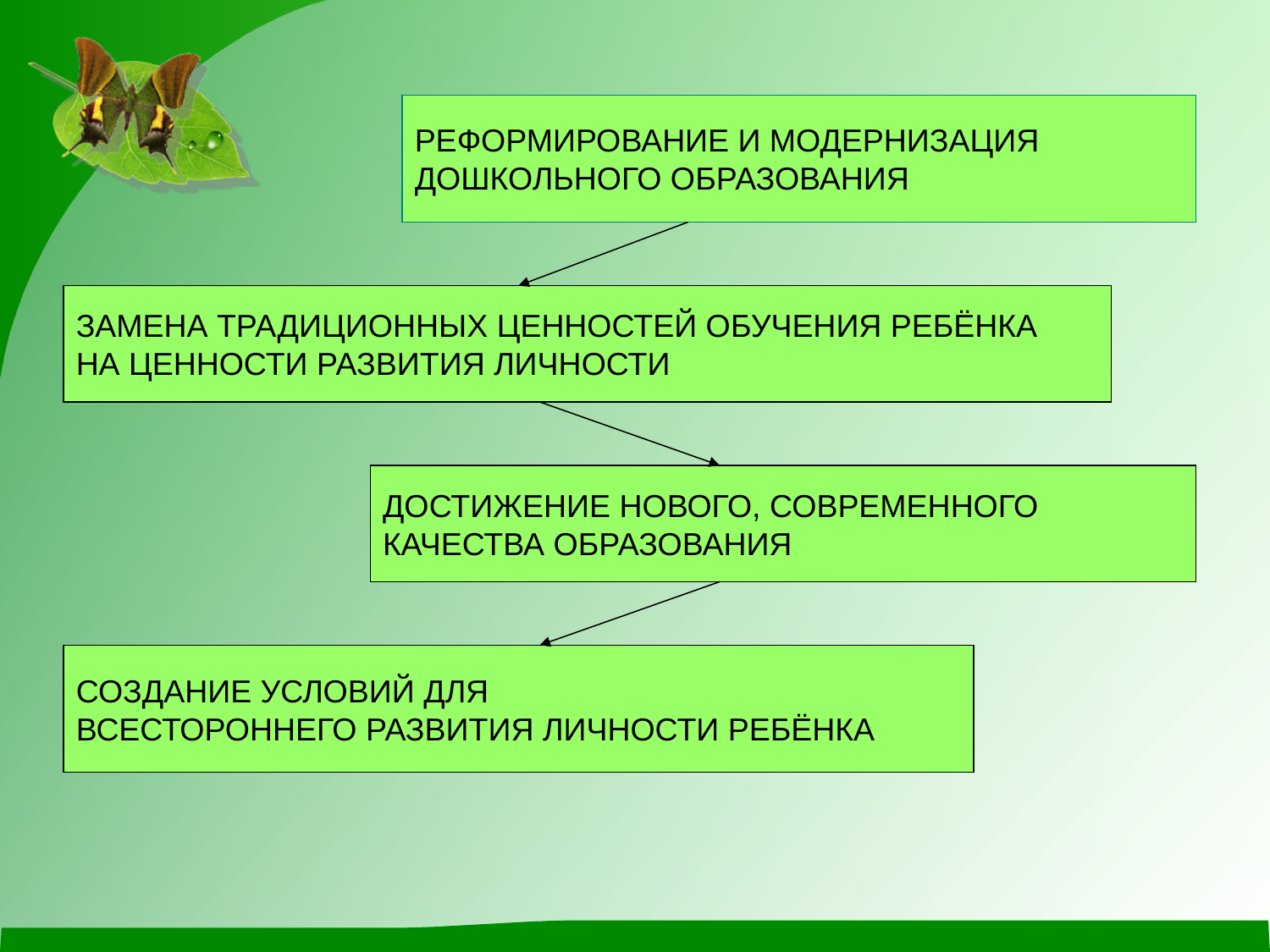

РЕФОРМИРОВАНИЕ И МОДЕРНИЗАЦИЯ
ДОШКОЛЬНОГО ОБРАЗОВАНИЯ

ЗАМЕНА ТРАДИЦИОННЫХ ЦЕННОСТЕЙ ОБУЧЕНИЯ РЕБЁНКА
НА ЦЕННОСТИ РАЗВИТИЯ ЛИЧНОСТИ

ДОСТИЖЕНИЕ НОВОГО, СОВРЕМЕННОГО
КАЧЕСТВА ОБРАЗОВАНИЯ

СОЗДАНИЕ УСЛОВИЙ ДЛЯ
ВСЕСТОРОННЕГО РАЗВИТИЯ ЛИЧНОСТИ РЕБЁНКА